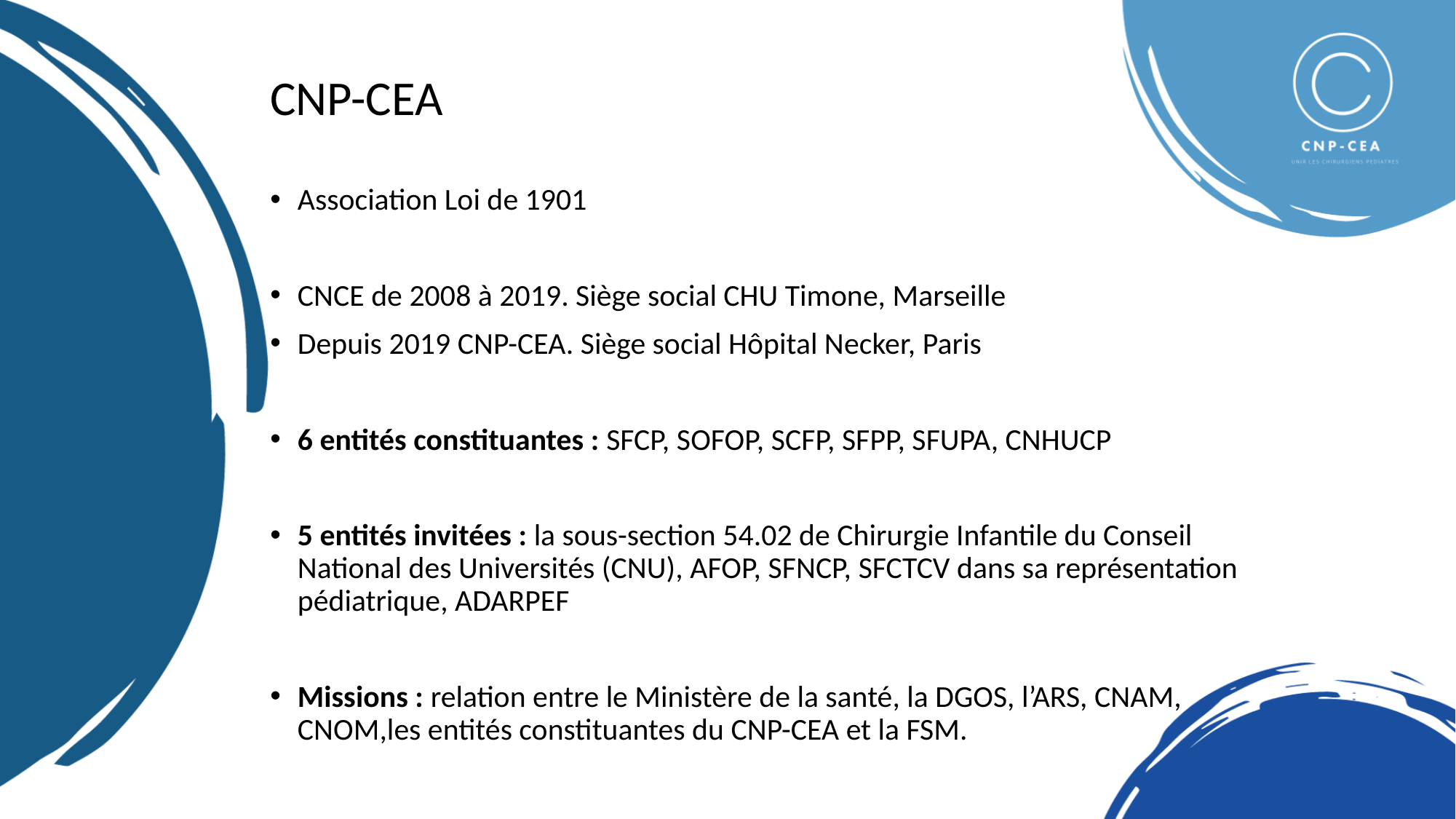

# CNP-CEA
Association Loi de 1901

CNCE de 2008 à 2019. Siège social CHU Timone, Marseille
Depuis 2019 CNP-CEA. Siège social Hôpital Necker, Paris

6 entités constituantes : SFCP, SOFOP, SCFP, SFPP, SFUPA, CNHUCP

5 entités invitées : la sous-section 54.02 de Chirurgie Infantile du Conseil National des Universités (CNU), AFOP, SFNCP, SFCTCV dans sa représentation pédiatrique, ADARPEF

Missions : relation entre le Ministère de la santé, la DGOS, l’ARS, CNAM, CNOM,les entités constituantes du CNP-CEA et la FSM.